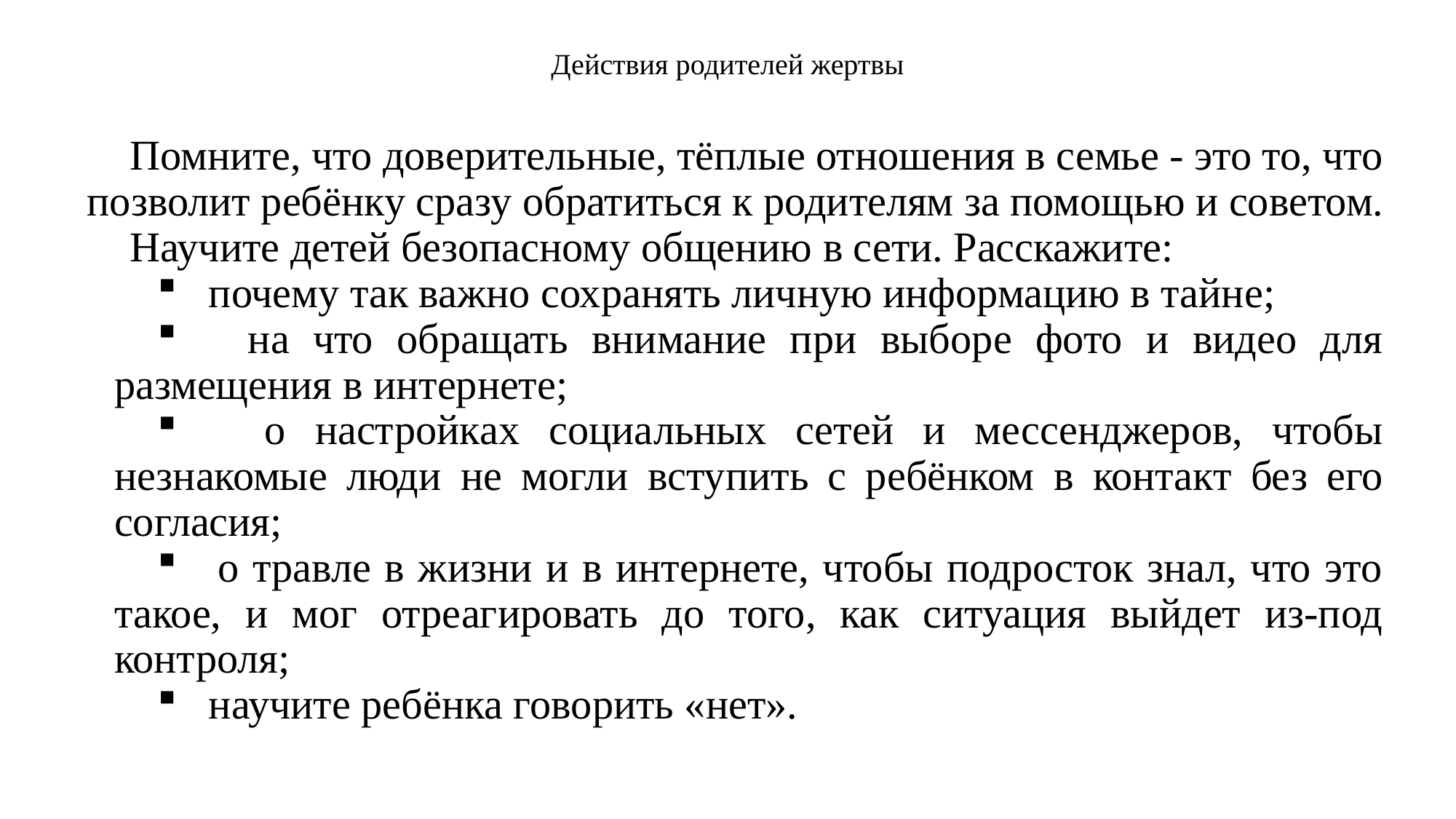

# Действия родителей жертвы
Помните, что доверительные, тёплые отношения в семье - это то, что позволит ребёнку сразу обратиться к родителям за помощью и советом.
Научите детей безопасному общению в сети. Расскажите:
   почему так важно сохранять личную информацию в тайне;
   на что обращать внимание при выборе фото и видео для размещения в интернете;
   о настройках социальных сетей и мессенджеров, чтобы незнакомые люди не могли вступить с ребёнком в контакт без его согласия;
   о травле в жизни и в интернете, чтобы подросток знал, что это такое, и мог отреагировать до того, как ситуация выйдет из-под контроля;
   научите ребёнка говорить «нет».